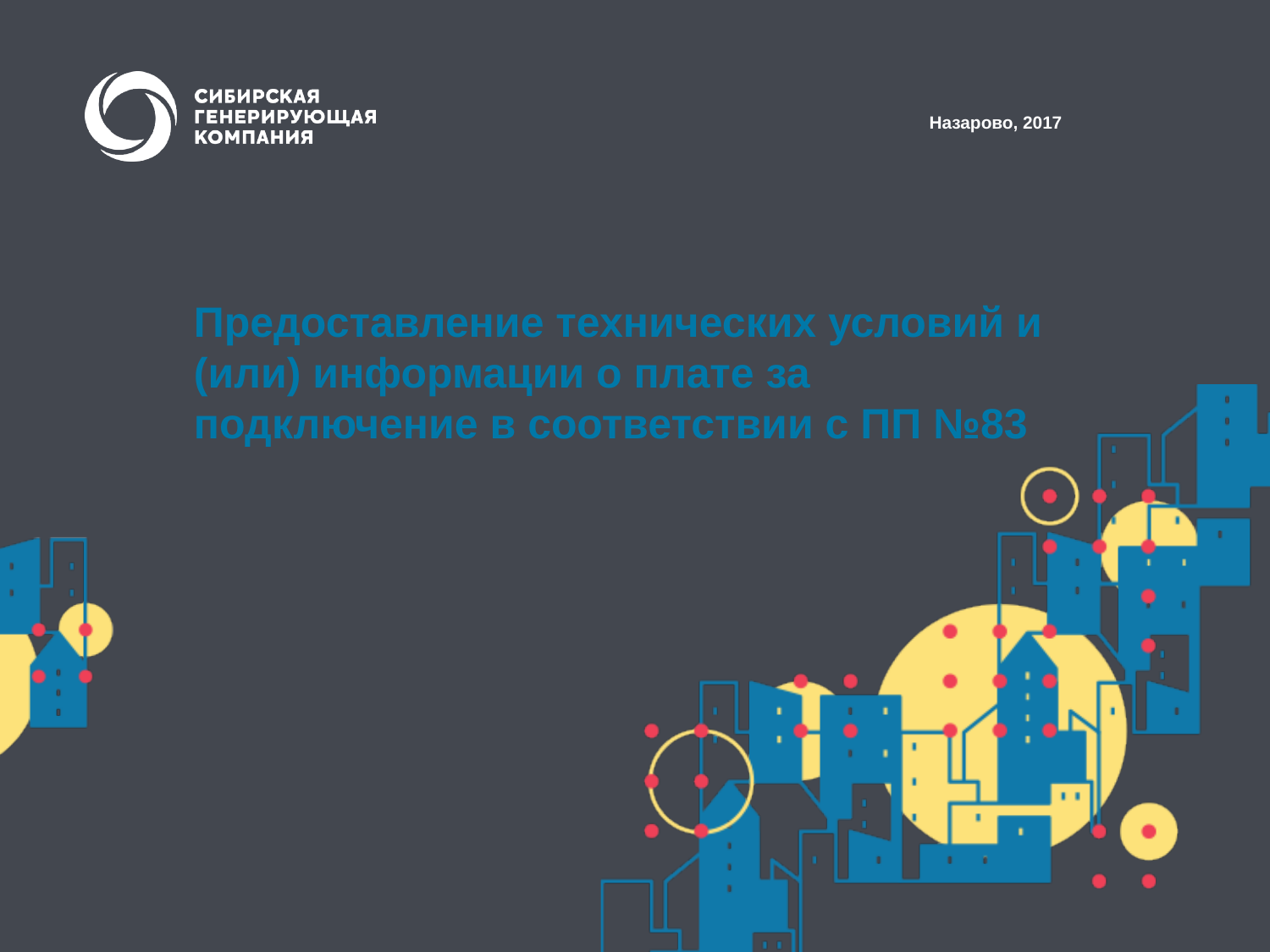

Назарово, 2017
# Предоставление технических условий и (или) информации о плате за подключение в соответствии с ПП №83